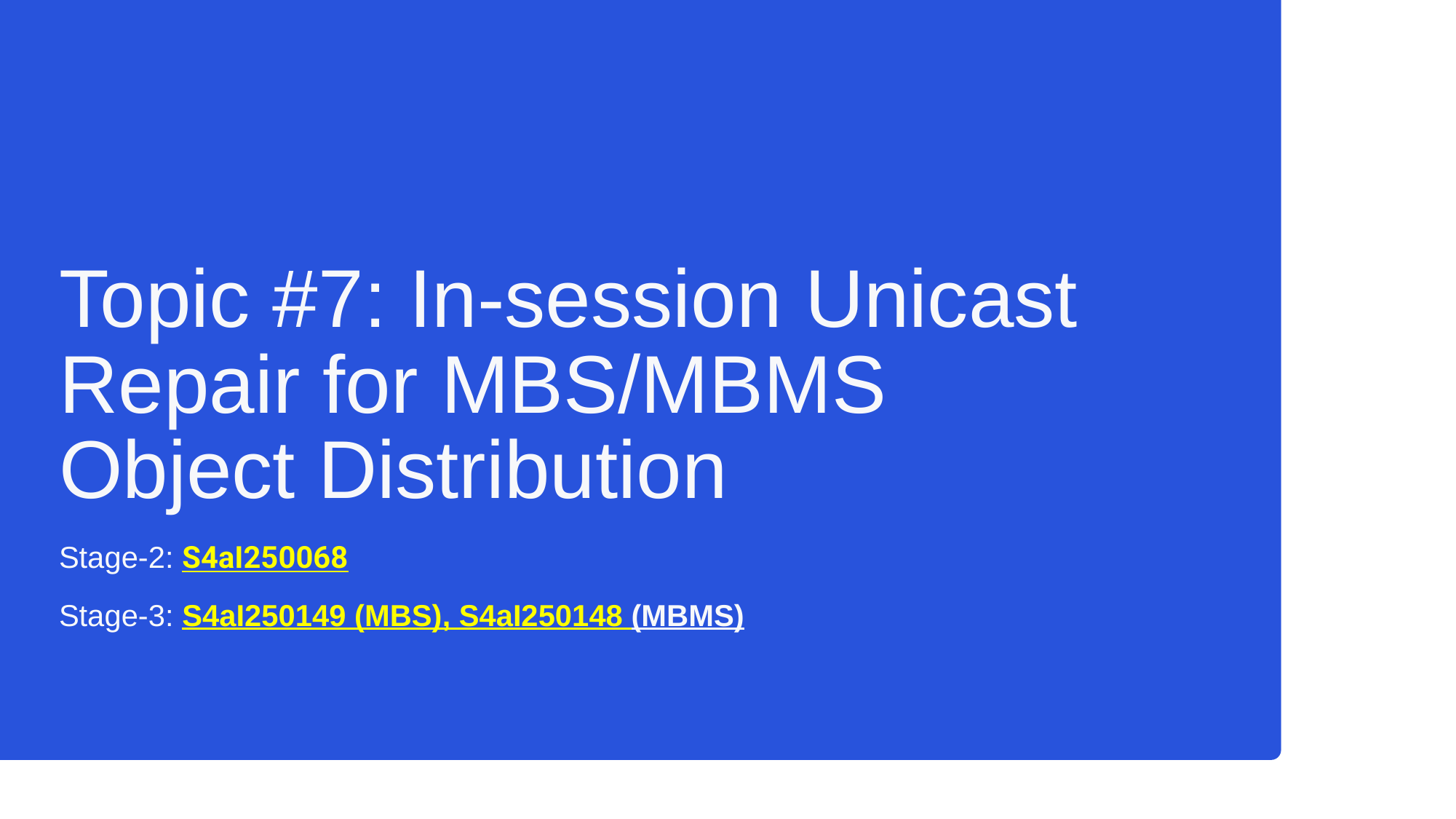

# Topic #7: In-session Unicast Repair for MBS/MBMS Object Distribution
Stage-2: S4aI250068
Stage-3: S4aI250149 (MBS), S4aI250148 (MBMS)